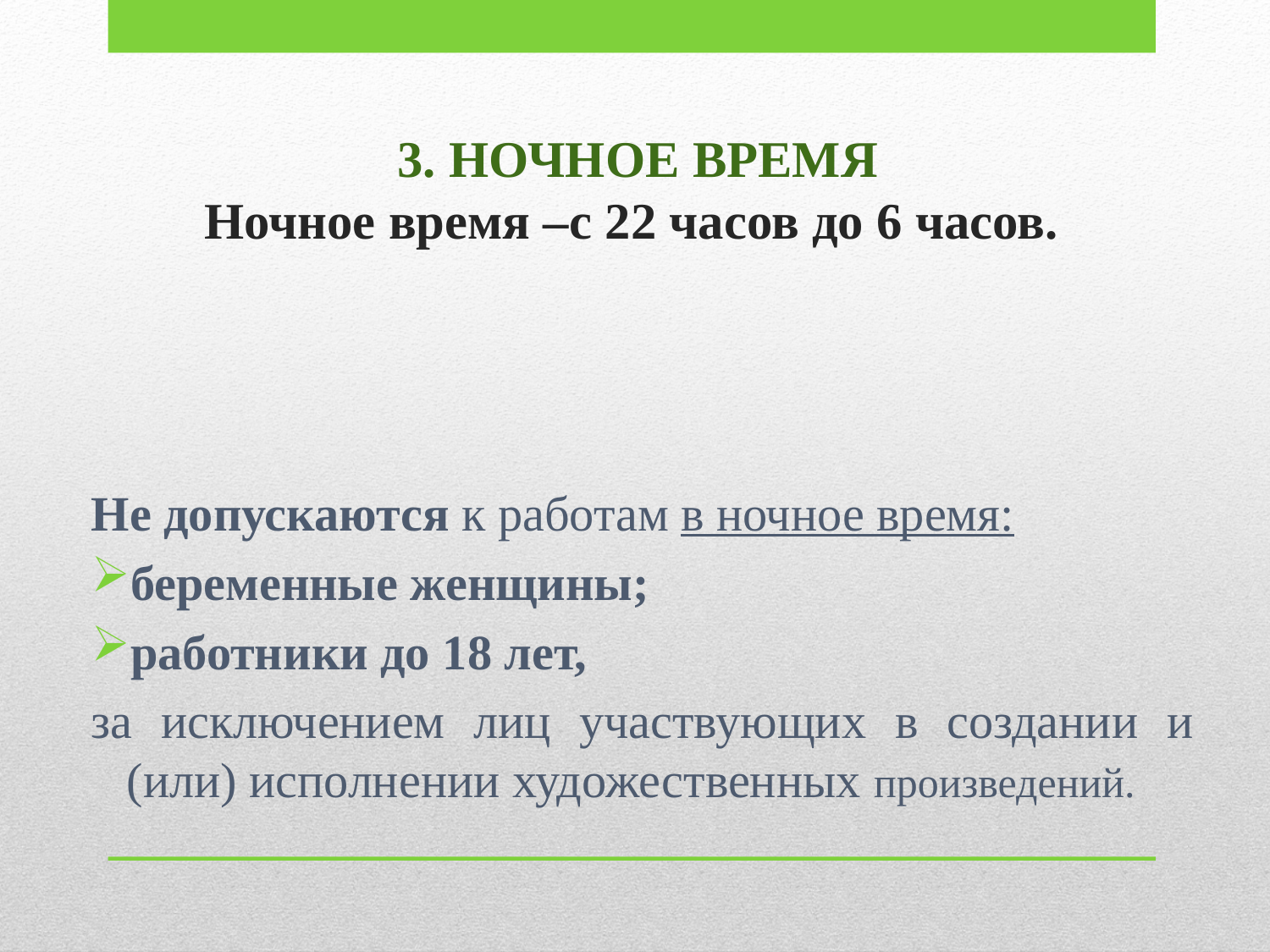

# 3. НОЧНОЕ ВРЕМЯ Ночное время –с 22 часов до 6 часов.
Не допускаются к работам в ночное время:
беременные женщины;
работники до 18 лет,
за исключением лиц участвующих в создании и (или) исполнении художественных произведений.